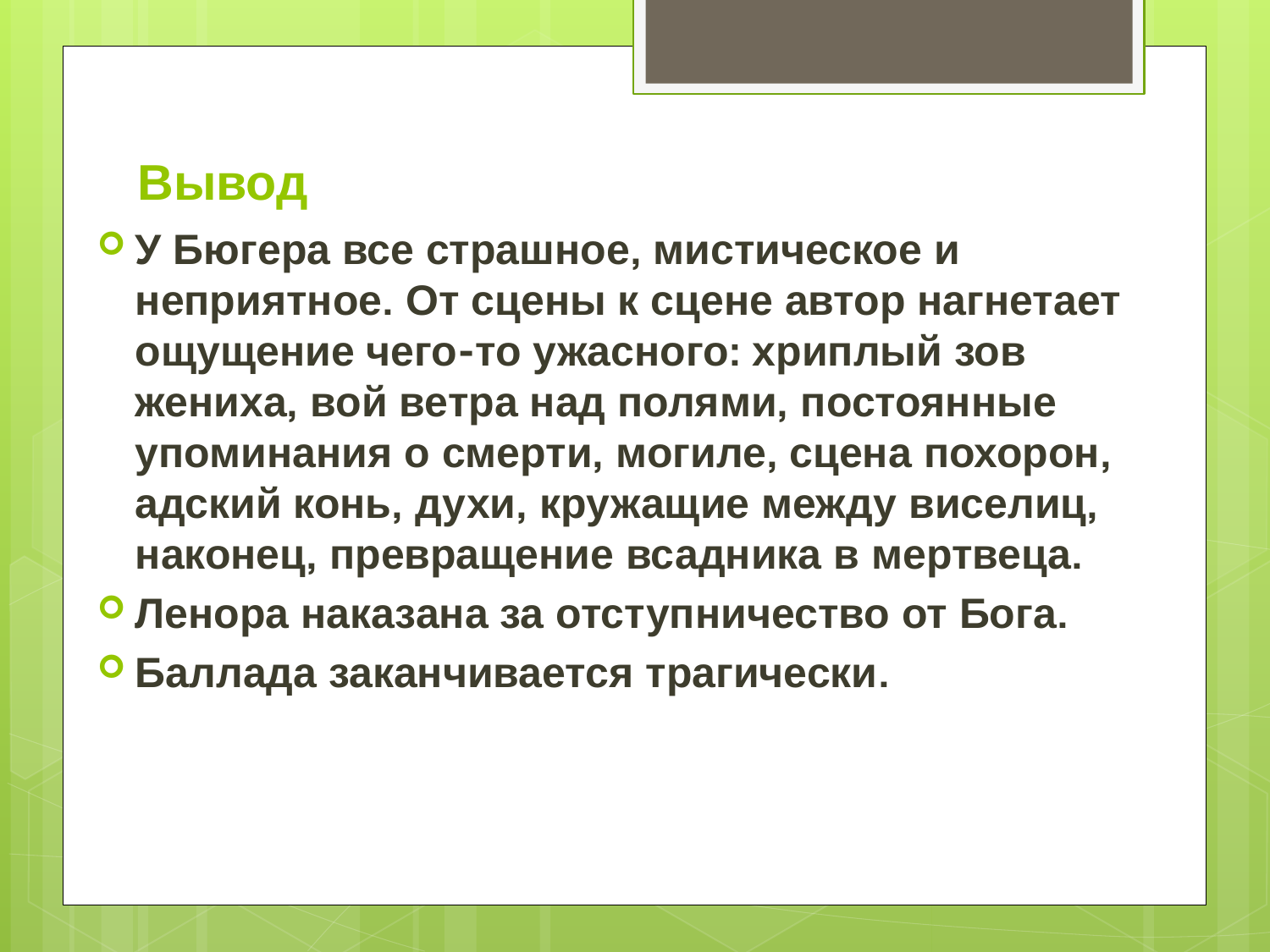

# Вывод
У Бюгера все страшное, мистическое и неприятное. От сцены к сцене автор нагнетает ощущение чего-то ужасного: хриплый зов жениха, вой ветра над полями, постоянные упоминания о смерти, могиле, сцена похорон, адский конь, духи, кружащие между виселиц, наконец, превращение всадника в мертвеца.
Ленора наказана за отступничество от Бога.
Баллада заканчивается трагически.